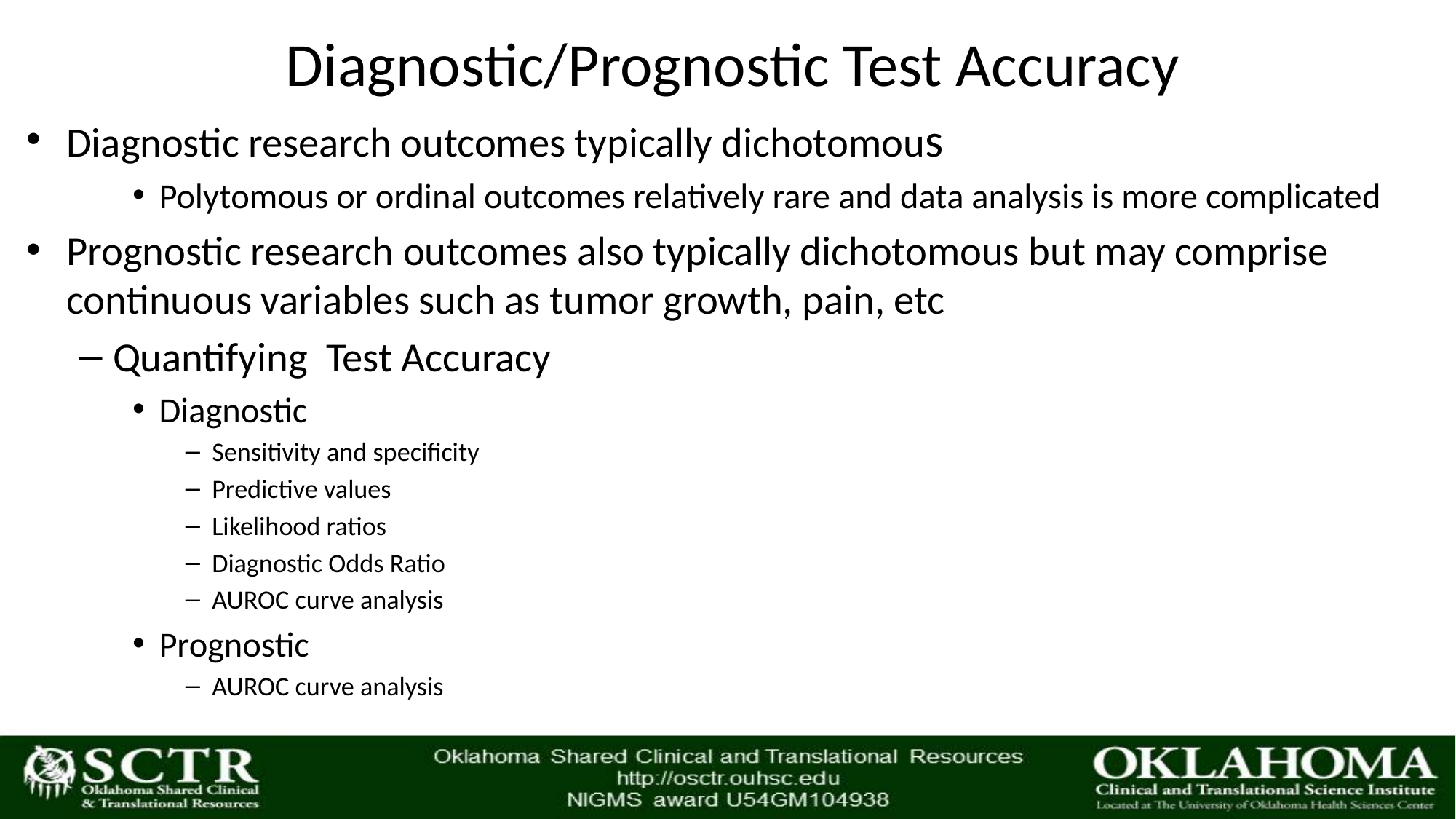

# Diagnostic/Prognostic Test Accuracy
Diagnostic research outcomes typically dichotomous
Polytomous or ordinal outcomes relatively rare and data analysis is more complicated
Prognostic research outcomes also typically dichotomous but may comprise continuous variables such as tumor growth, pain, etc
Quantifying  Test Accuracy
Diagnostic
Sensitivity and specificity
Predictive values
Likelihood ratios
Diagnostic Odds Ratio
AUROC curve analysis
Prognostic
AUROC curve analysis